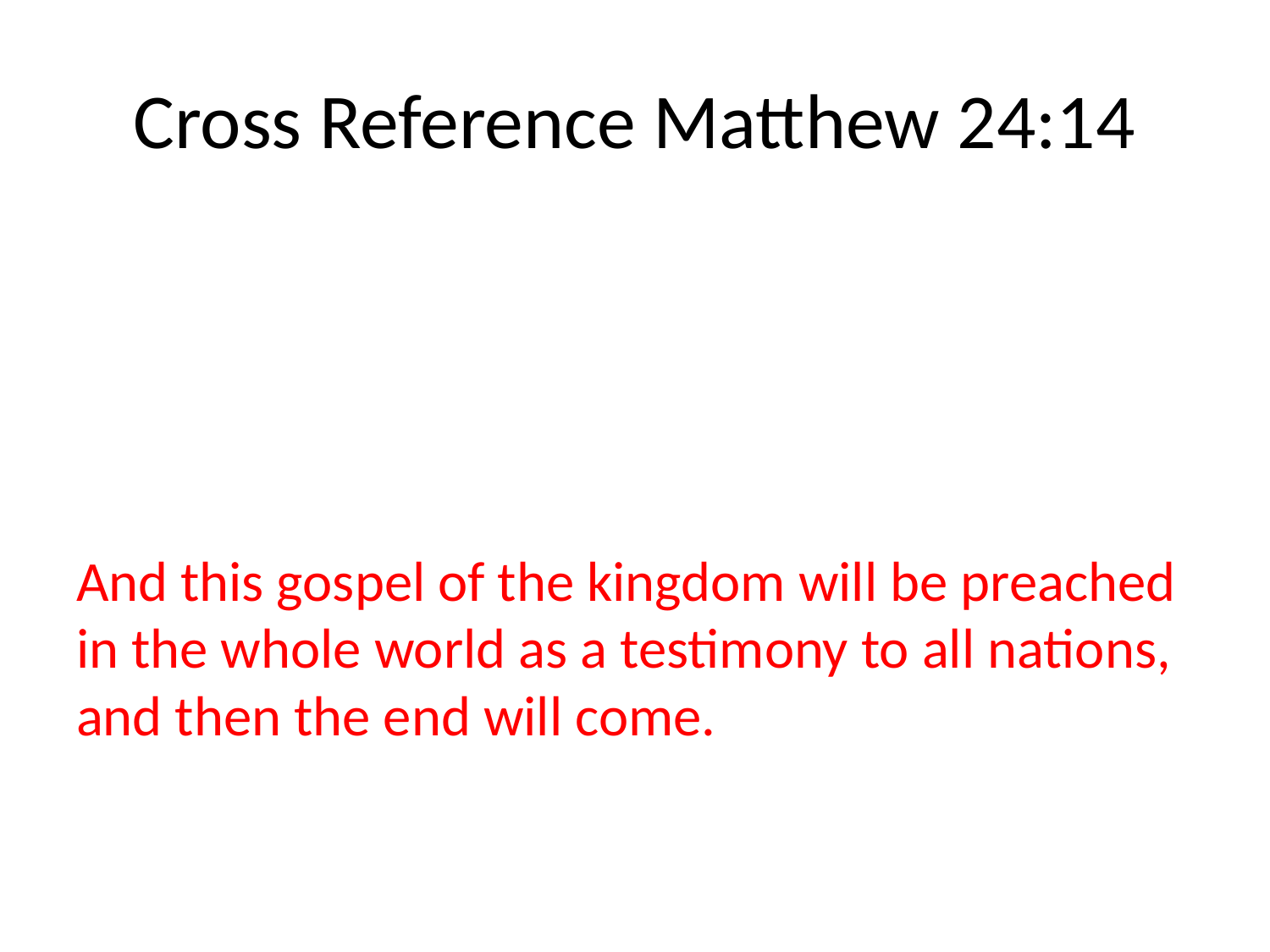

# Cross Reference Matthew 24:14

And this gospel of the kingdom will be preached in the whole world as a testimony to all nations, and then the end will come.